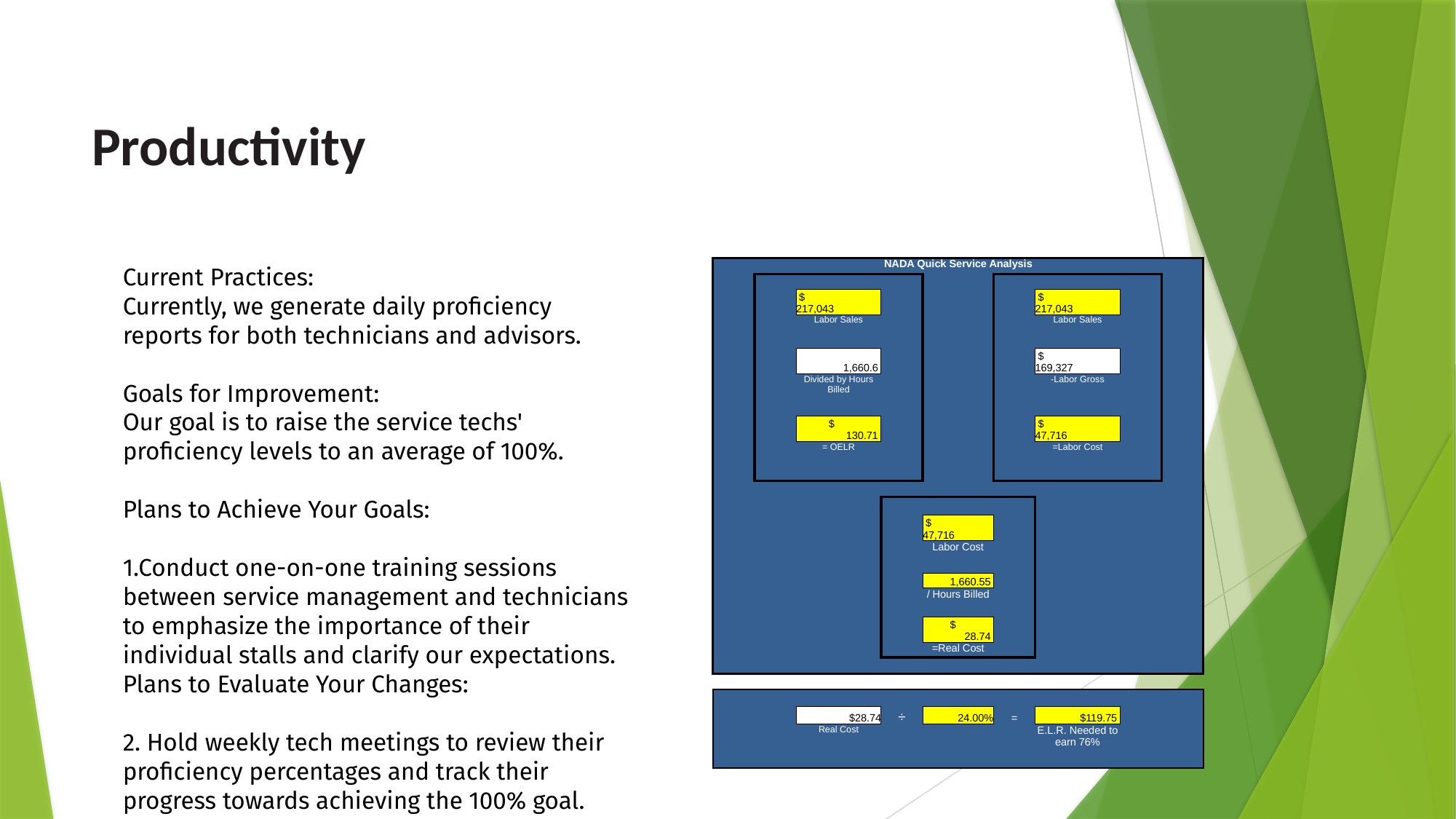

Current Practices:
Currently, we generate daily proficiency reports for both technicians and advisors.

Goals for Improvement:
Our goal is to raise the service techs' proficiency levels to an average of 100%.

Plans to Achieve Your Goals:

1.Conduct one-on-one training sessions between service management and technicians to emphasize the importance of their individual stalls and clarify our expectations.
Plans to Evaluate Your Changes:

2. Hold weekly tech meetings to review their proficiency percentages and track their progress towards achieving the 100% goal.

# Productivity

| NADA Quick Service Analysis |  |  |  |  |  |  |  |  |
| --- | --- | --- | --- | --- | --- | --- | --- | --- |
|  |  |  |  |  |  |  |  |  |
|  |  | $ 217,043 |  |  |  | $ 217,043 |  |  |
|  |  | Labor Sales |  |  |  | Labor Sales |  |  |
|  |  |  |  |  |  |  |  |  |
|  |  | 1,660.6 |  |  |  | $ 169,327 |  |  |
|  |  | Divided by Hours Billed |  |  |  | -Labor Gross |  |  |
|  |  |  |  |  |  |  |  |  |
|  |  | $ 130.71 |  |  |  | $ 47,716 |  |  |
|  |  | = OELR |  |  |  | =Labor Cost |  |  |
|  |  |  |  |  |  |  |  |  |
|  |  |  |  |  |  |  |  |  |
|  |  |  |  | $ 47,716 |  |  |  |  |
|  |  |  |  | Labor Cost |  |  |  |  |
|  |  |  |  |  |  |  |  |  |
|  |  |  |  | 1,660.55 |  |  |  |  |
|  |  |  |  | / Hours Billed |  |  |  |  |
|  |  |  |  |  |  |  |  |  |
|  |  |  |  | $ 28.74 |  |  |  |  |
|  |  |  |  | =Real Cost |  |  |  |  |
|  |  |  |  |  |  |  |  |  |
|  |  |  |  |  |  |  |  |  |
|  |  |  |  |  |  |  |  |  |
|  |  | $28.74 | ÷ | 24.00% | = | $119.75 |  |  |
|  |  | Real Cost |  |  |  | E.L.R. Needed to earn 76% |  |  |
|  |  |  |  |  |  |  |  |  |